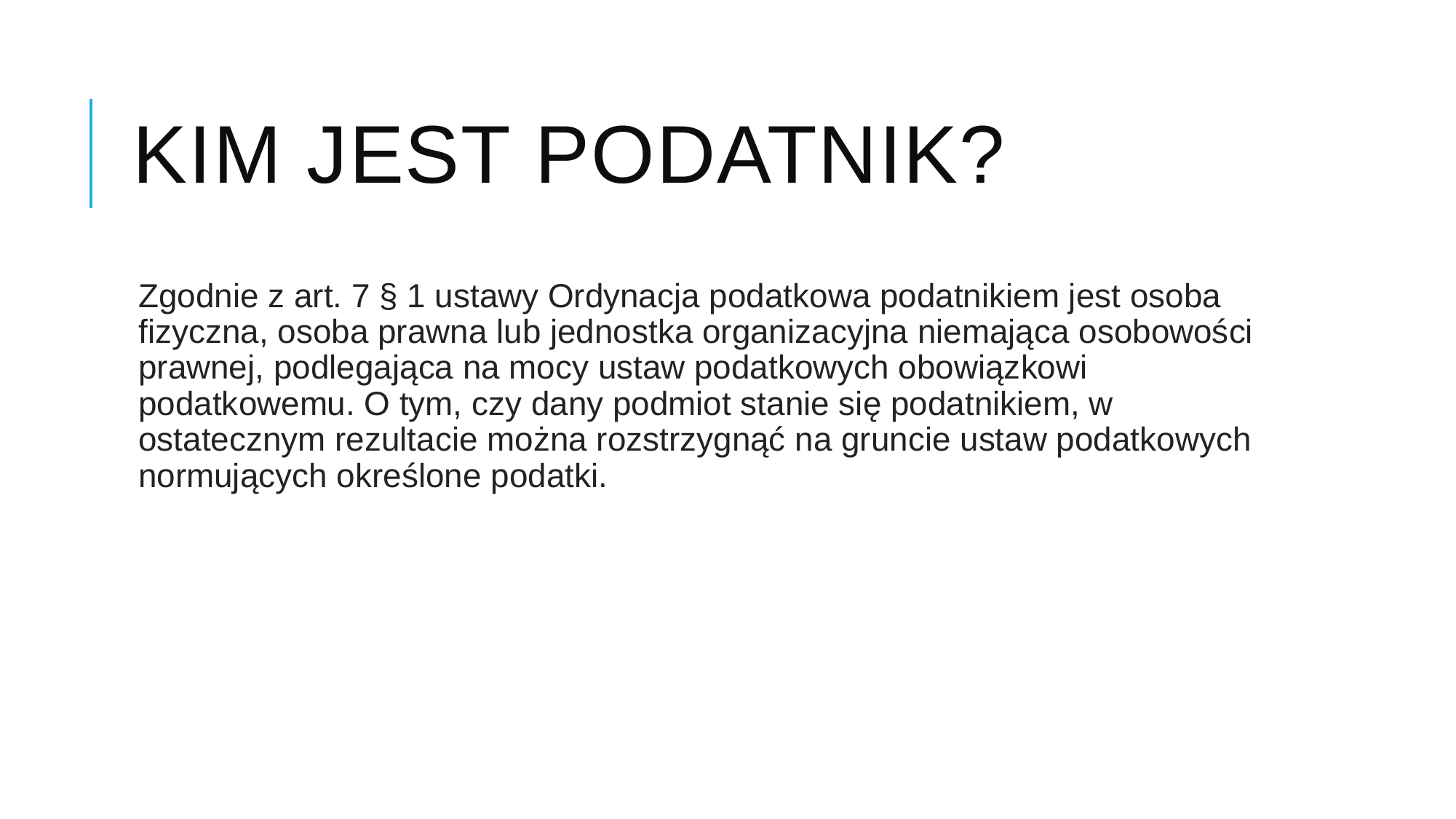

# Kim jest podatnik?
Zgodnie z art. 7 § 1 ustawy Ordynacja podatkowa podatnikiem jest osoba fizyczna, osoba prawna lub jednostka organizacyjna niemająca osobowości prawnej, podlegająca na mocy ustaw podatkowych obowiązkowi podatkowemu. O tym, czy dany podmiot stanie się podatnikiem, w ostatecznym rezultacie można rozstrzygnąć na gruncie ustaw podatkowych normujących określone podatki.